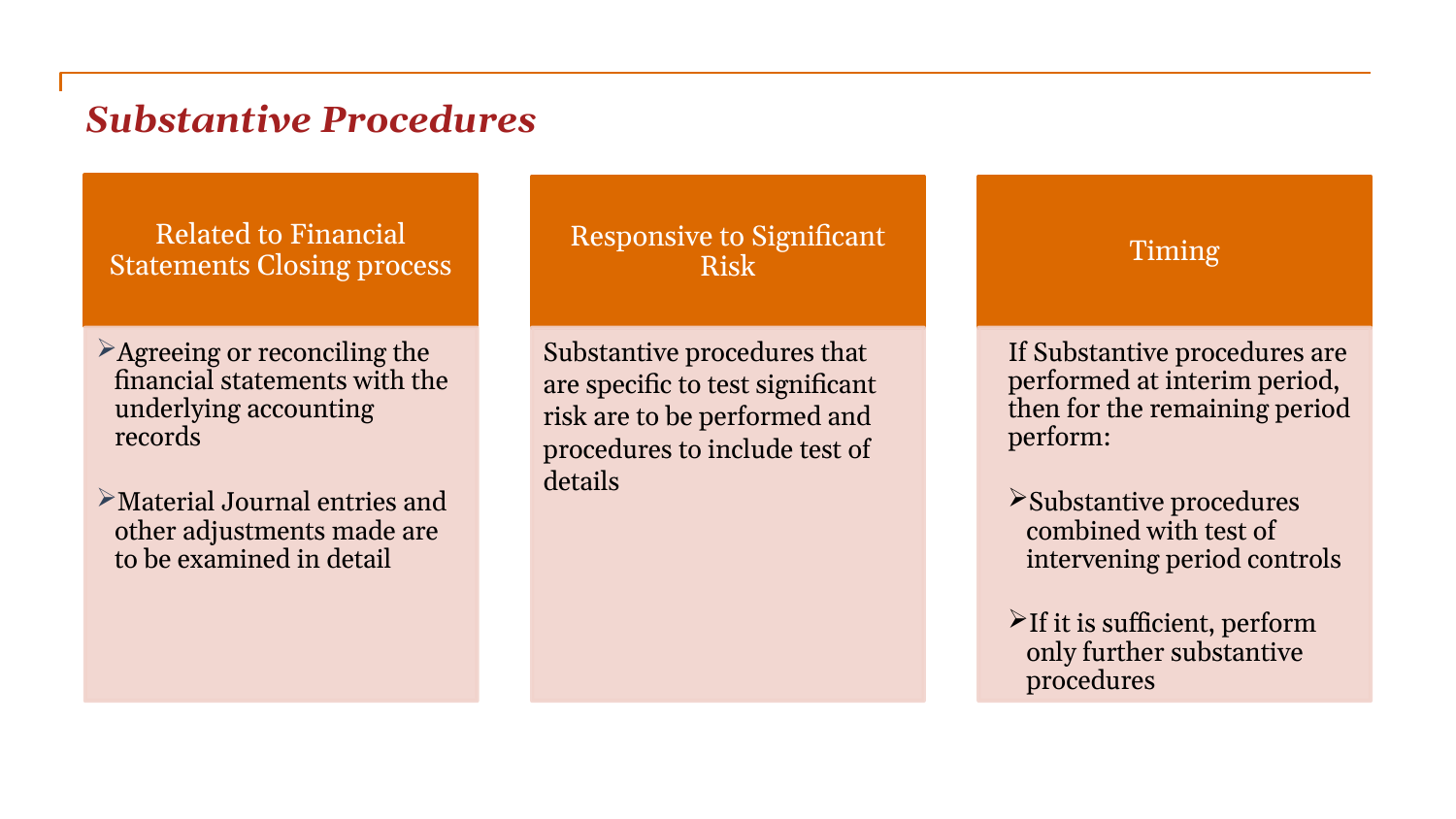

Substantive Procedures
Related to Financial Statements Closing process
Agreeing or reconciling the financial statements with the underlying accounting records

Material Journal entries and other adjustments made are to be examined in detail
Responsive to Significant Risk
Substantive procedures that
are specific to test significant
risk are to be performed and
procedures to include test of
details
Timing
	If Substantive procedures are performed at interim period, then for the remaining period perform:

Substantive procedures combined with test of intervening period controls

If it is sufficient, perform only further substantive procedures